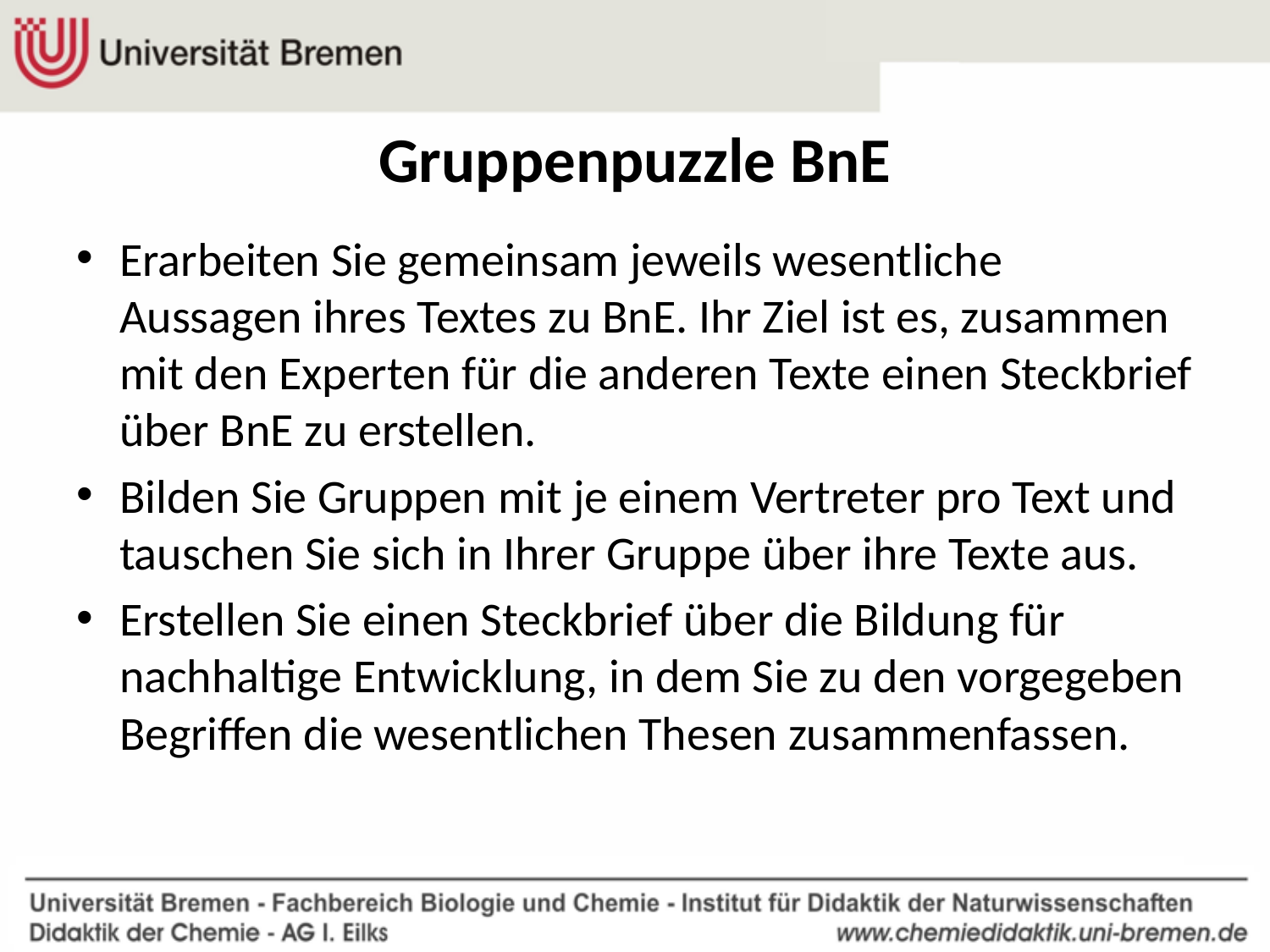

# Gruppenpuzzle BnE
Erarbeiten Sie gemeinsam jeweils wesentliche Aussagen ihres Textes zu BnE. Ihr Ziel ist es, zusammen mit den Experten für die anderen Texte einen Steckbrief über BnE zu erstellen.
Bilden Sie Gruppen mit je einem Vertreter pro Text und tauschen Sie sich in Ihrer Gruppe über ihre Texte aus.
Erstellen Sie einen Steckbrief über die Bildung für nachhaltige Entwicklung, in dem Sie zu den vorgegeben Begriffen die wesentlichen Thesen zusammenfassen.